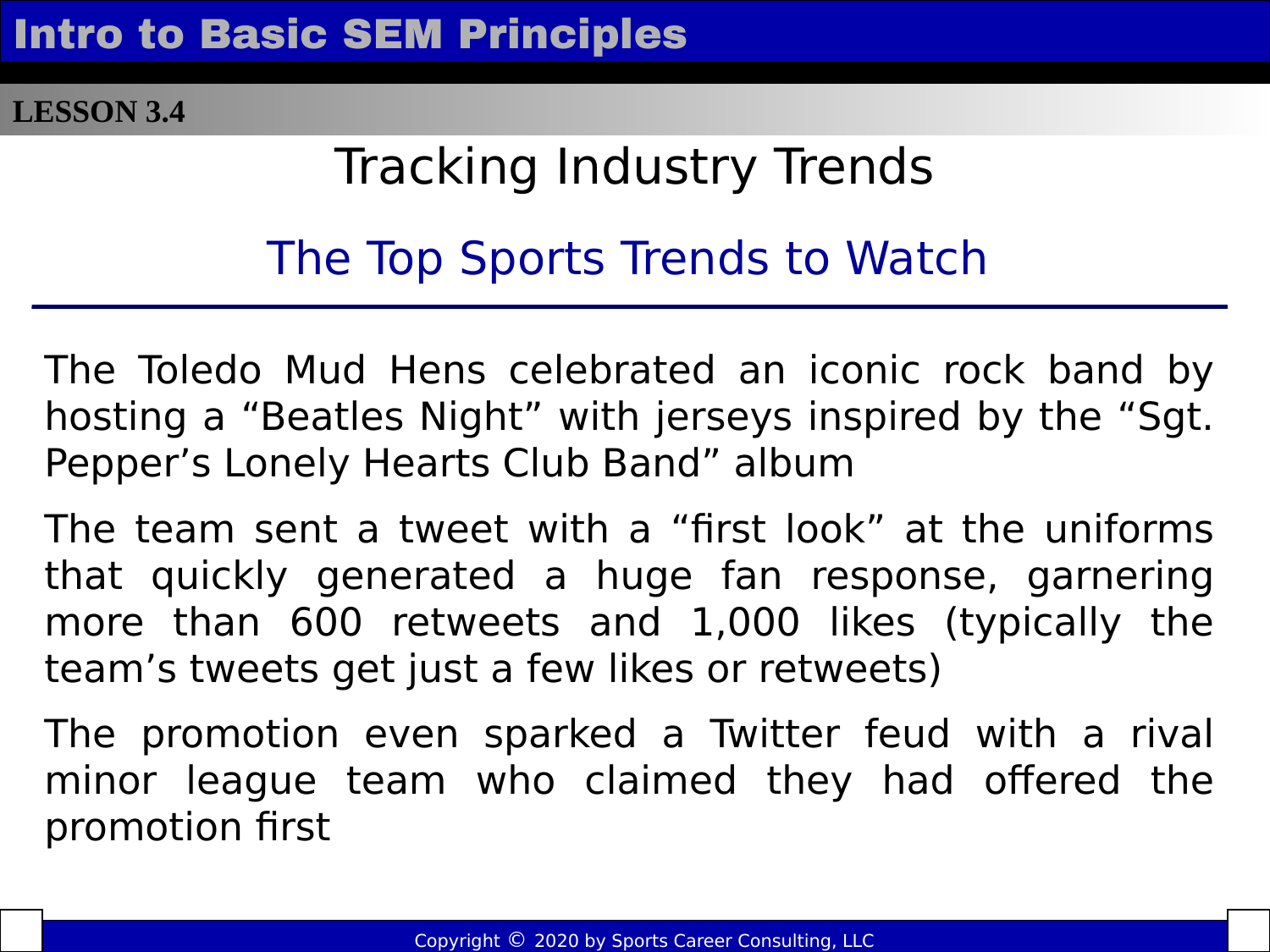

Intro to Basic SEM Principles
LESSON 3.4
Tracking Industry Trends
The Top Sports Trends to Watch

The Toledo Mud Hens celebrated an iconic rock band by hosting a “Beatles Night” with jerseys inspired by the “Sgt. Pepper’s Lonely Hearts Club Band” album
The team sent a tweet with a “first look” at the uniforms that quickly generated a huge fan response, garnering more than 600 retweets and 1,000 likes (typically the team’s tweets get just a few likes or retweets)
The promotion even sparked a Twitter feud with a rival minor league team who claimed they had offered the promotion first

Copyright © 2020 by Sports Career Consulting, LLC